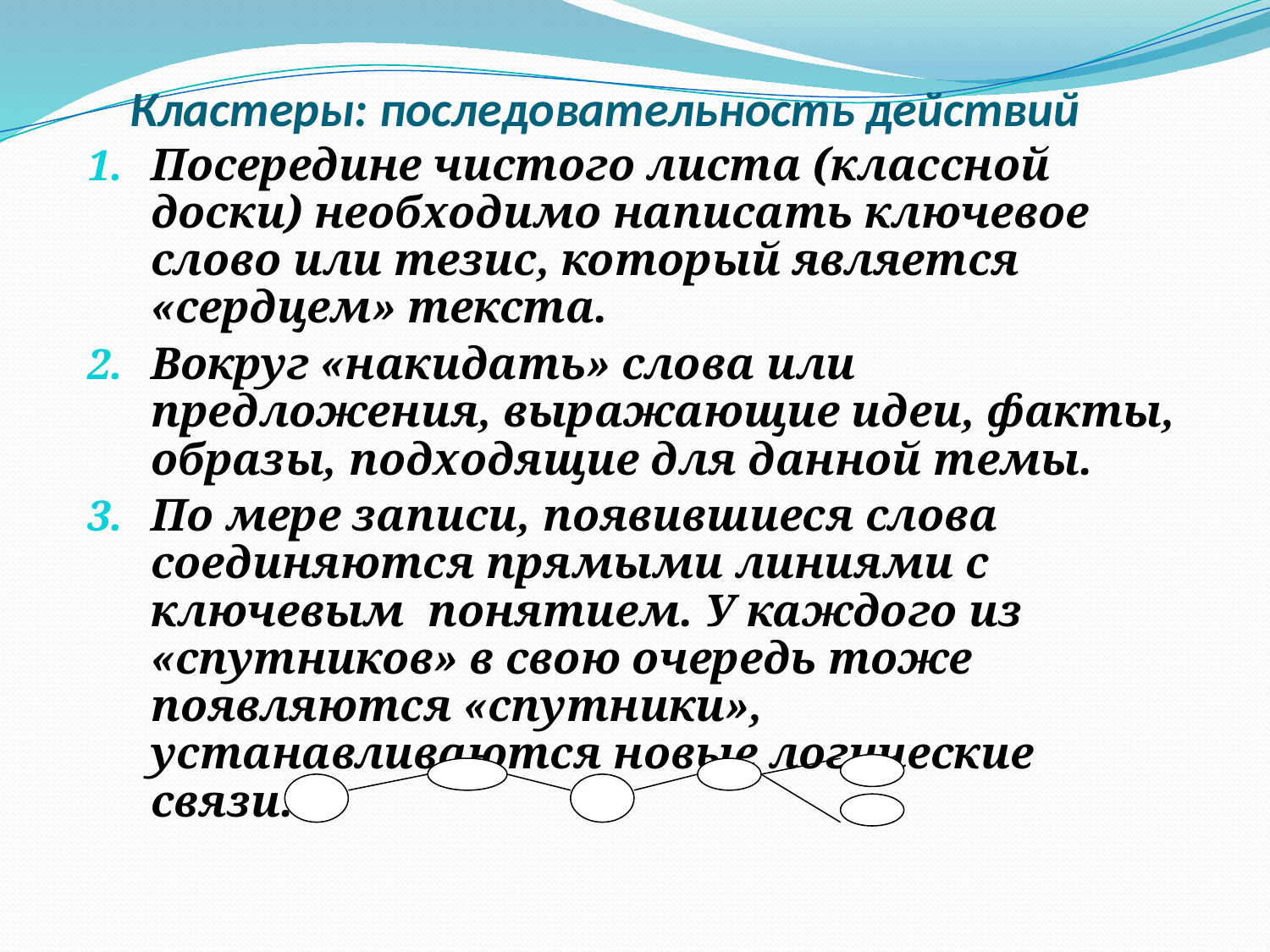

# Кластеры: последовательность действий
Посередине чистого листа (классной доски) необходимо написать ключевое слово или тезис, который является «сердцем» текста.
Вокруг «накидать» слова или предложения, выражающие идеи, факты, образы, подходящие для данной темы.
По мере записи, появившиеся слова соединяются прямыми линиями с ключевым  понятием. У каждого из «спутников» в свою очередь тоже появляются «спутники», устанавливаются новые логические связи.